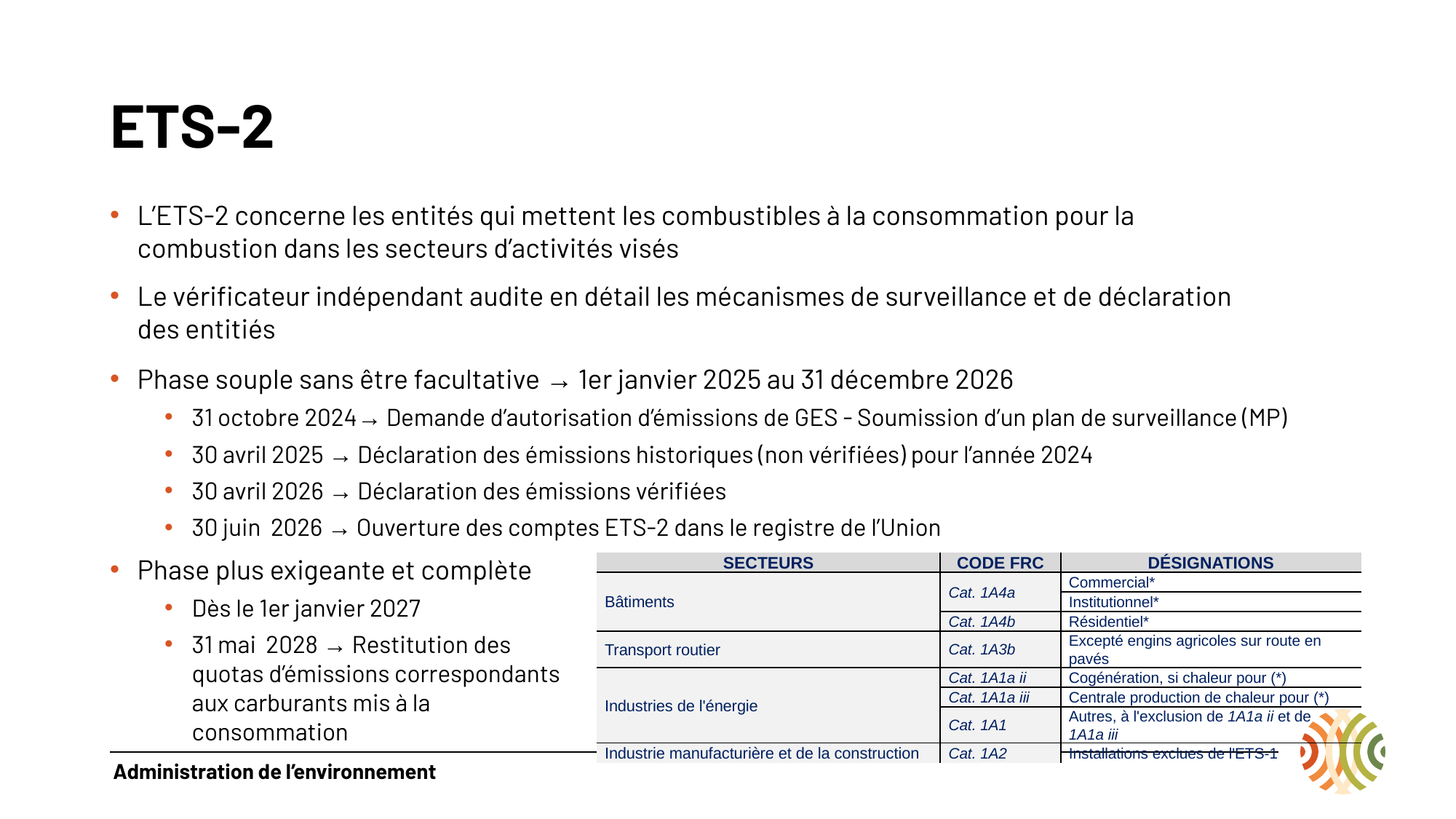

# ETS-2
L’ETS-2 concerne les entités qui mettent les combustibles à la consommation pour la combustion dans les secteurs d’activités visés
Le vérificateur indépendant audite en détail les mécanismes de surveillance et de déclaration des entitiés
Phase souple sans être facultative → 1er janvier 2025 au 31 décembre 2026
31 octobre 2024→ Demande d’autorisation d’émissions de GES - Soumission d’un plan de surveillance (MP)
30 avril 2025 → Déclaration des émissions historiques (non vérifiées) pour l’année 2024
30 avril 2026 → Déclaration des émissions vérifiées
30 juin  2026 → Ouverture des comptes ETS-2 dans le registre de l’Union

Phase plus exigeante et complète
Dès le 1er janvier 2027
31 mai  2028 → Restitution des quotas d’émissions correspondants aux carburants mis à la consommation

| SECTEURS | CODE FRC | DÉSIGNATIONS |
| --- | --- | --- |
| Bâtiments | Cat. 1A4a | Commercial\* |
|  |  | Institutionnel\* |
|  | Cat. 1A4b | Résidentiel\* |
| Transport routier | Cat. 1A3b | Excepté engins agricoles sur route en pavés |
| Industries de l'énergie | Cat. 1A1a ii | Cogénération, si chaleur pour (\*) |
|  | Cat. 1A1a iii | Centrale production de chaleur pour (\*) |
|  | Cat. 1A1 | Autres, à l'exclusion de 1A1a ii et de 1A1a iii |
| Industrie manufacturière et de la construction | Cat. 1A2 | Installations exclues de l'ETS-1 |